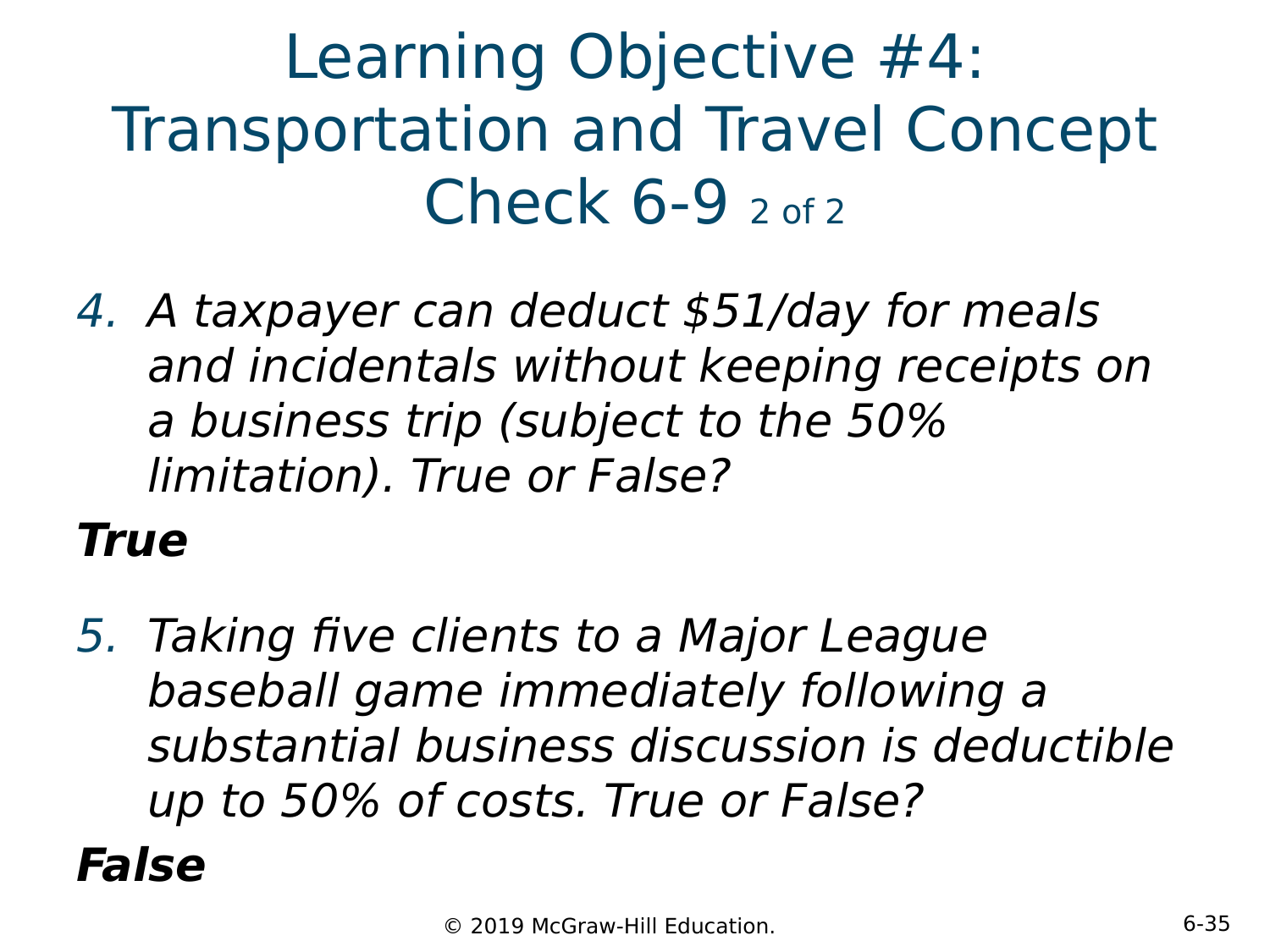

# Learning Objective #4: Transportation and Travel Concept Check 6-9 2 of 2
A taxpayer can deduct $51/day for meals and incidentals without keeping receipts on a business trip (subject to the 50% limitation). True or False?
True
Taking five clients to a Major League baseball game immediately following a substantial business discussion is deductible up to 50% of costs. True or False?
False